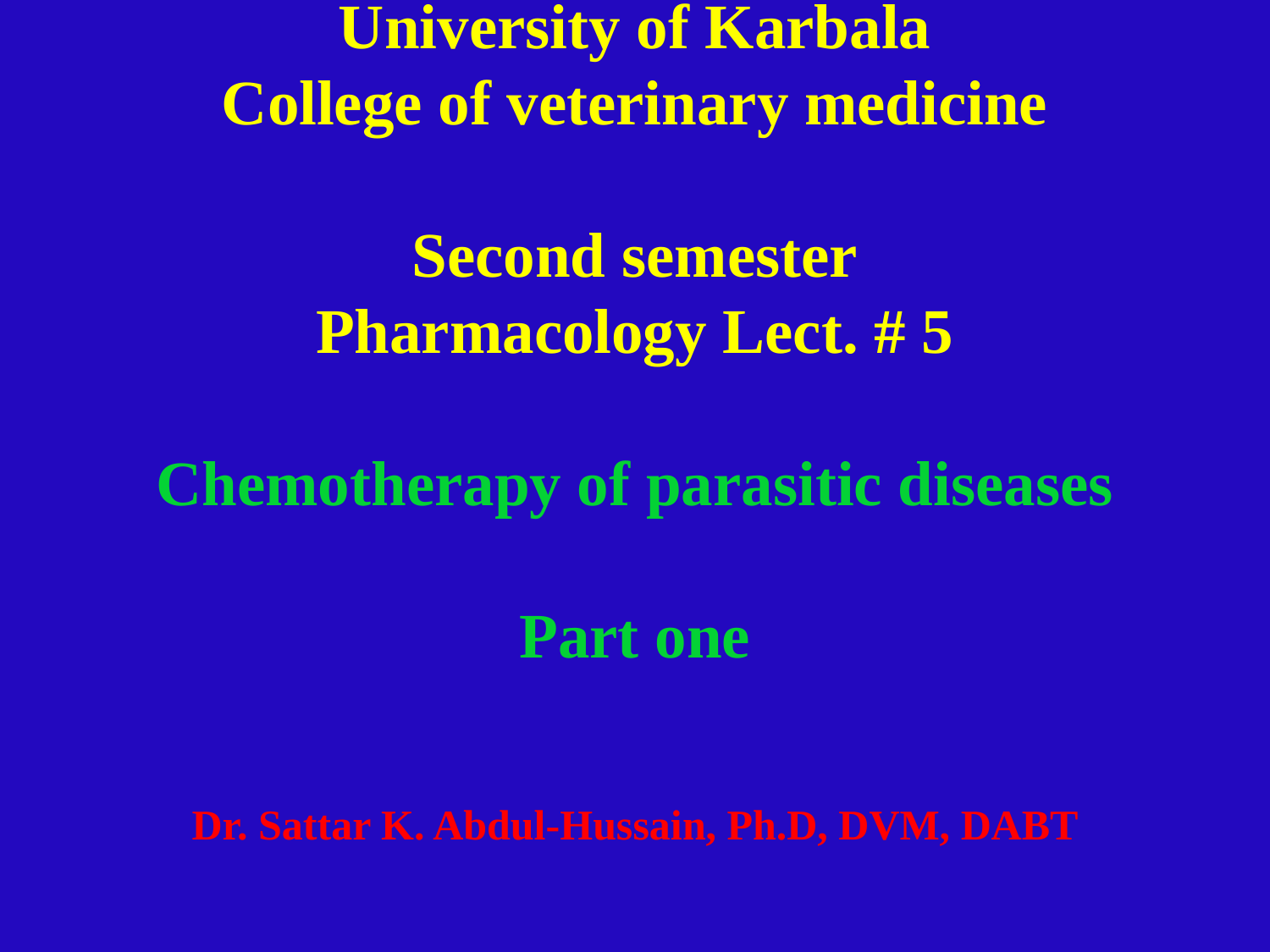

# University of Karbala College of veterinary medicine Second semester Pharmacology Lect. # 5 Chemotherapy of parasitic diseases Part one Dr. Sattar K. Abdul-Hussain, Ph.D, DVM, DABT